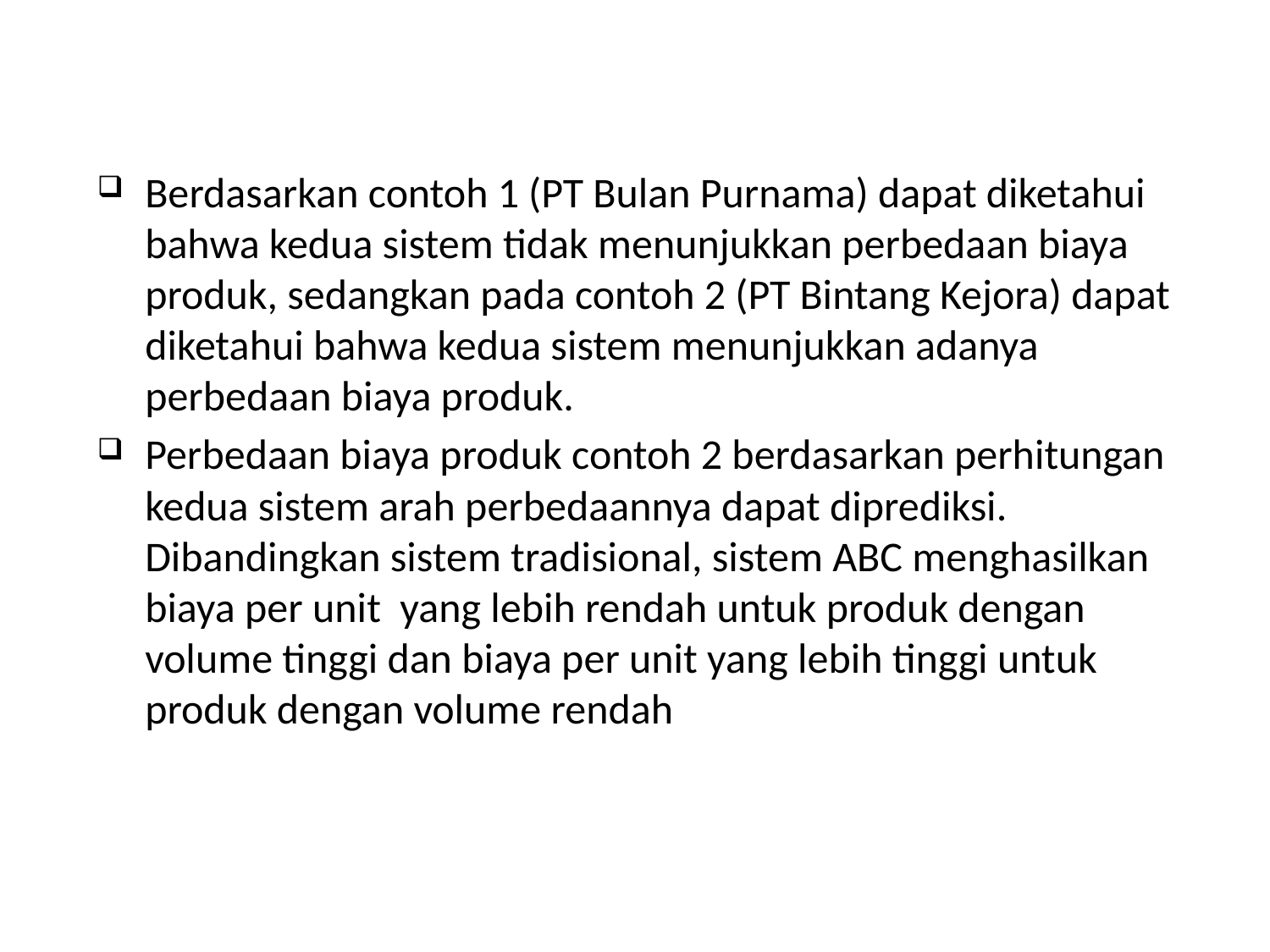

Berdasarkan contoh 1 (PT Bulan Purnama) dapat diketahui bahwa kedua sistem tidak menunjukkan perbedaan biaya produk, sedangkan pada contoh 2 (PT Bintang Kejora) dapat diketahui bahwa kedua sistem menunjukkan adanya perbedaan biaya produk.
Perbedaan biaya produk contoh 2 berdasarkan perhitungan  kedua sistem arah perbedaannya dapat diprediksi. Dibandingkan sistem tradisional, sistem ABC menghasilkan biaya per unit  yang lebih rendah untuk produk dengan volume tinggi dan biaya per unit yang lebih tinggi untuk produk dengan volume rendah